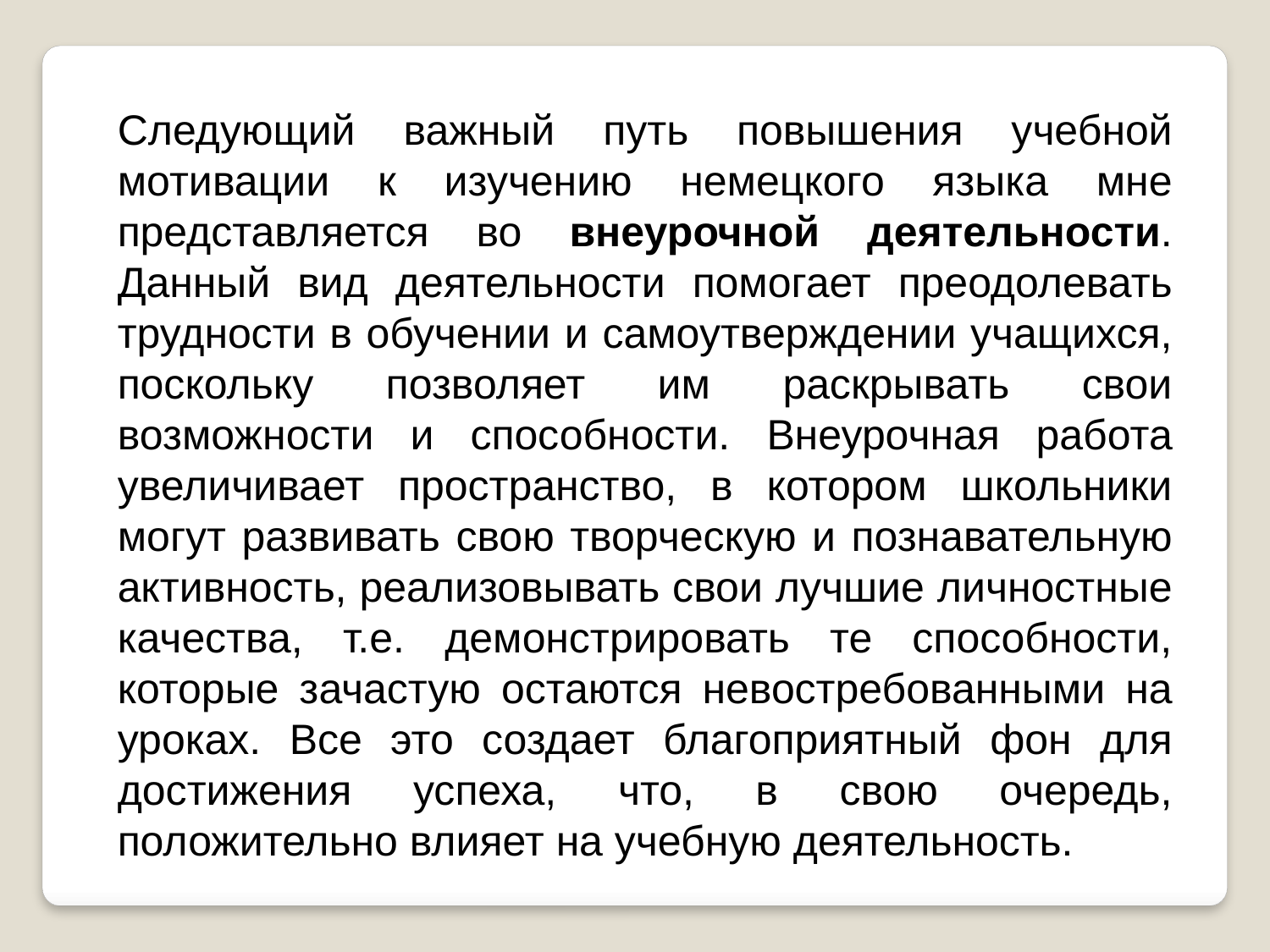

Следующий важный путь повышения учебной мотивации к изучению немецкого языка мне представляется во внеурочной деятельности. Данный вид деятельности помогает преодолевать трудности в обучении и самоутверждении учащихся, поскольку позволяет им раскрывать свои возможности и способности. Внеурочная работа увеличивает пространство, в котором школьники могут развивать свою творческую и познавательную активность, реализовывать свои лучшие личностные качества, т.е. демонстрировать те способности, которые зачастую остаются невостребованными на уроках. Все это создает благоприятный фон для достижения успеха, что, в свою очередь, положительно влияет на учебную деятельность.